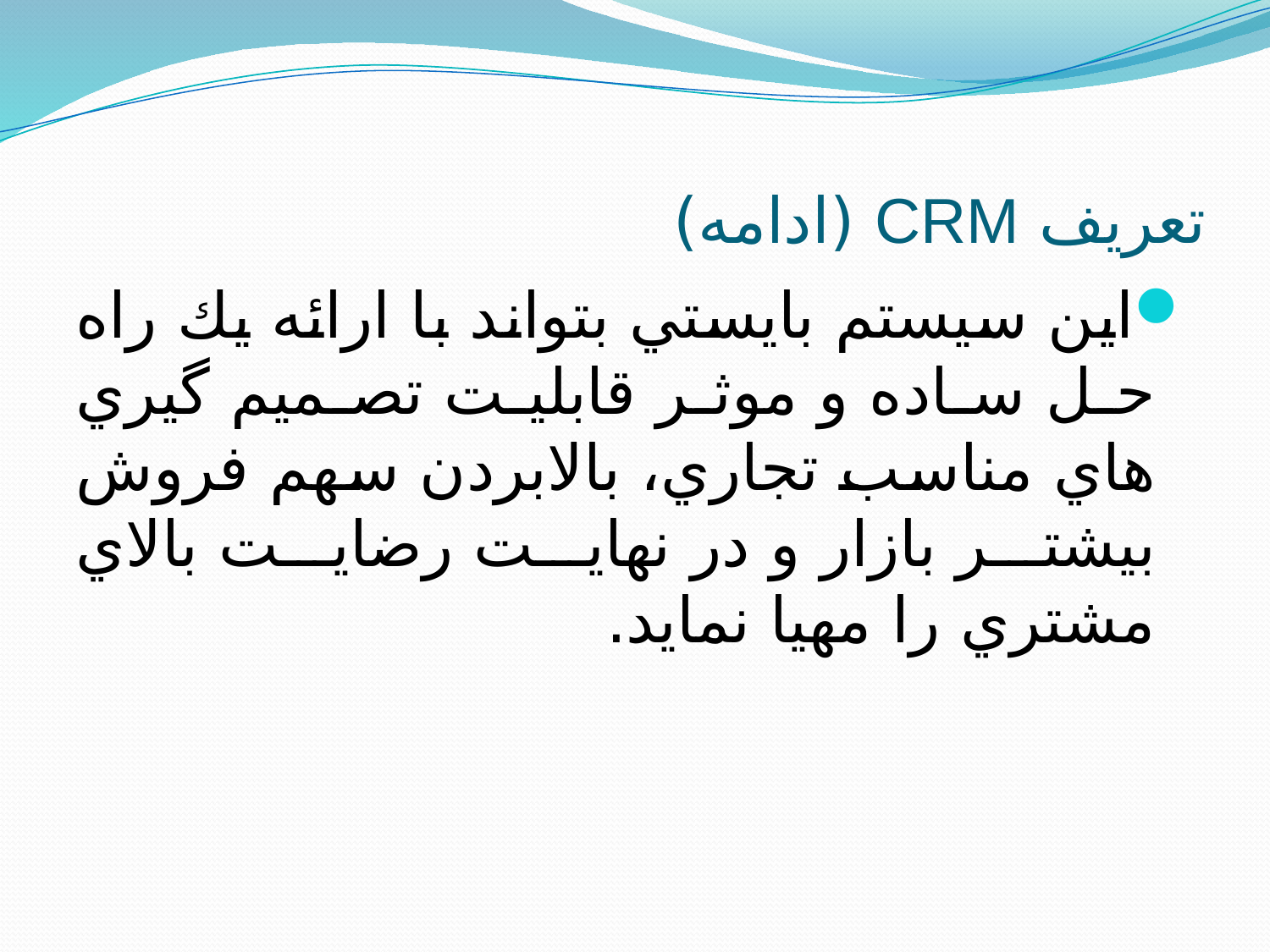

# تعریف CRM (ادامه)
اين سيستم بايستي بتواند با ارائه يك راه حل ساده و موثر قابليت تصميم گيري هاي مناسب تجاري، بالابردن سهم فروش بيشتر بازار و در نهايت رضايت بالاي مشتري را مهيا نمايد.